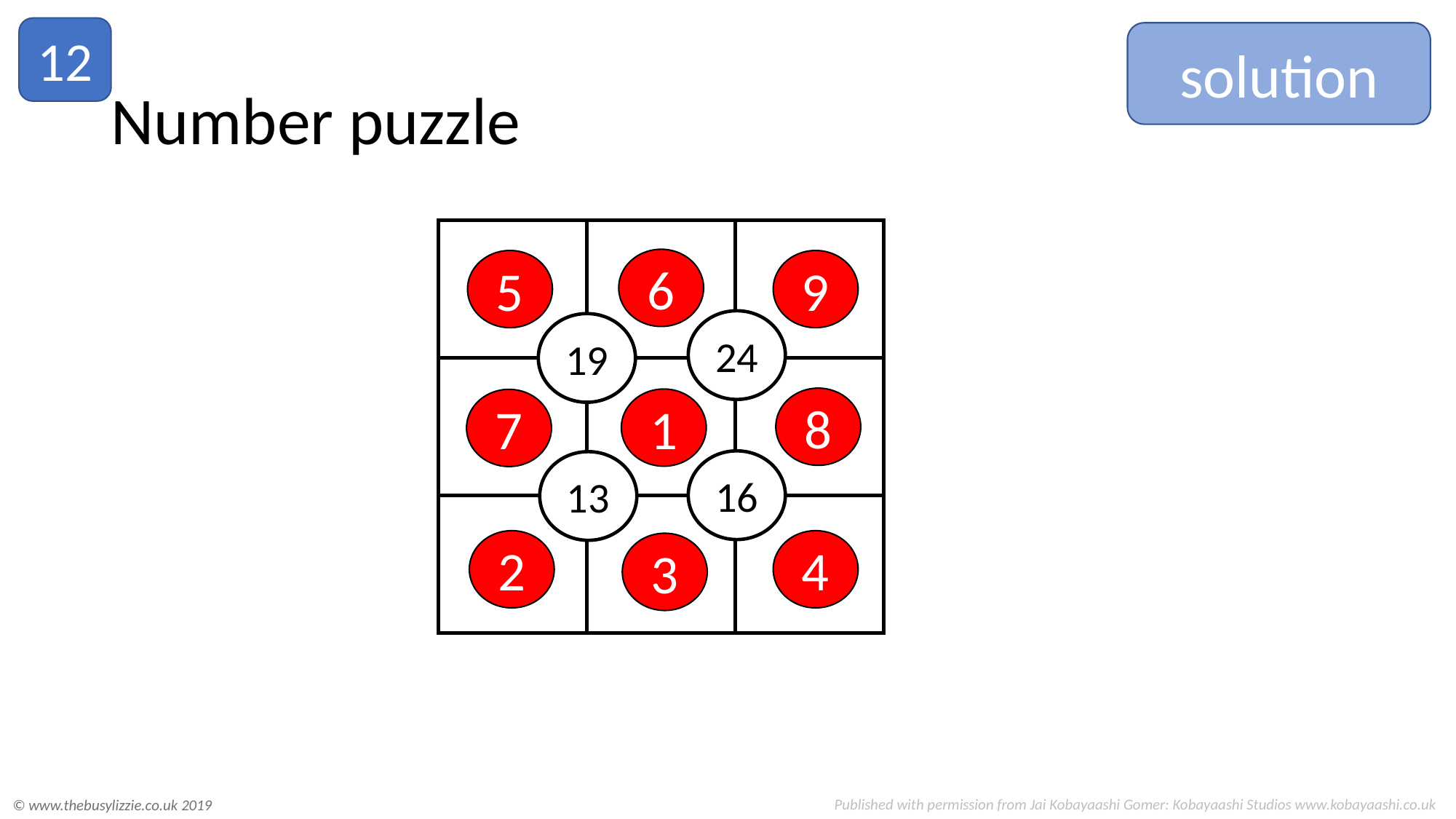

12
solution
# Number puzzle

24
19

16
13

6
5
9
8
1
7
2
4
3
Published with permission from Jai Kobayaashi Gomer: Kobayaashi Studios www.kobayaashi.co.uk
© www.thebusylizzie.co.uk 2019